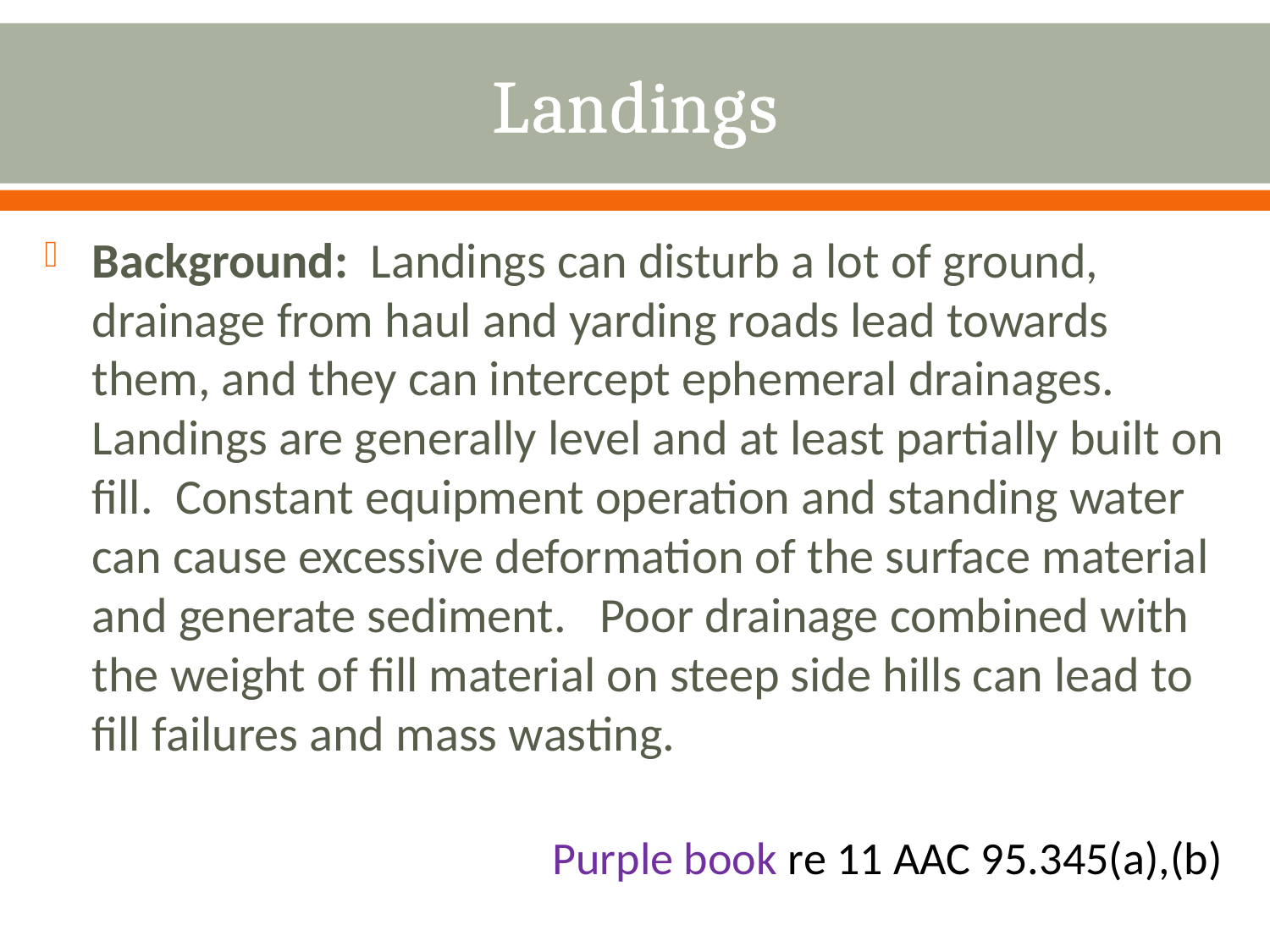

# Landings
Background:  Landings can disturb a lot of ground, drainage from haul and yarding roads lead towards them, and they can intercept ephemeral drainages. Landings are generally level and at least partially built on fill.  Constant equipment operation and standing water can cause excessive deformation of the surface material and generate sediment.   Poor drainage combined with the weight of fill material on steep side hills can lead to fill failures and mass wasting.

				Purple book re 11 AAC 95.345(a),(b)